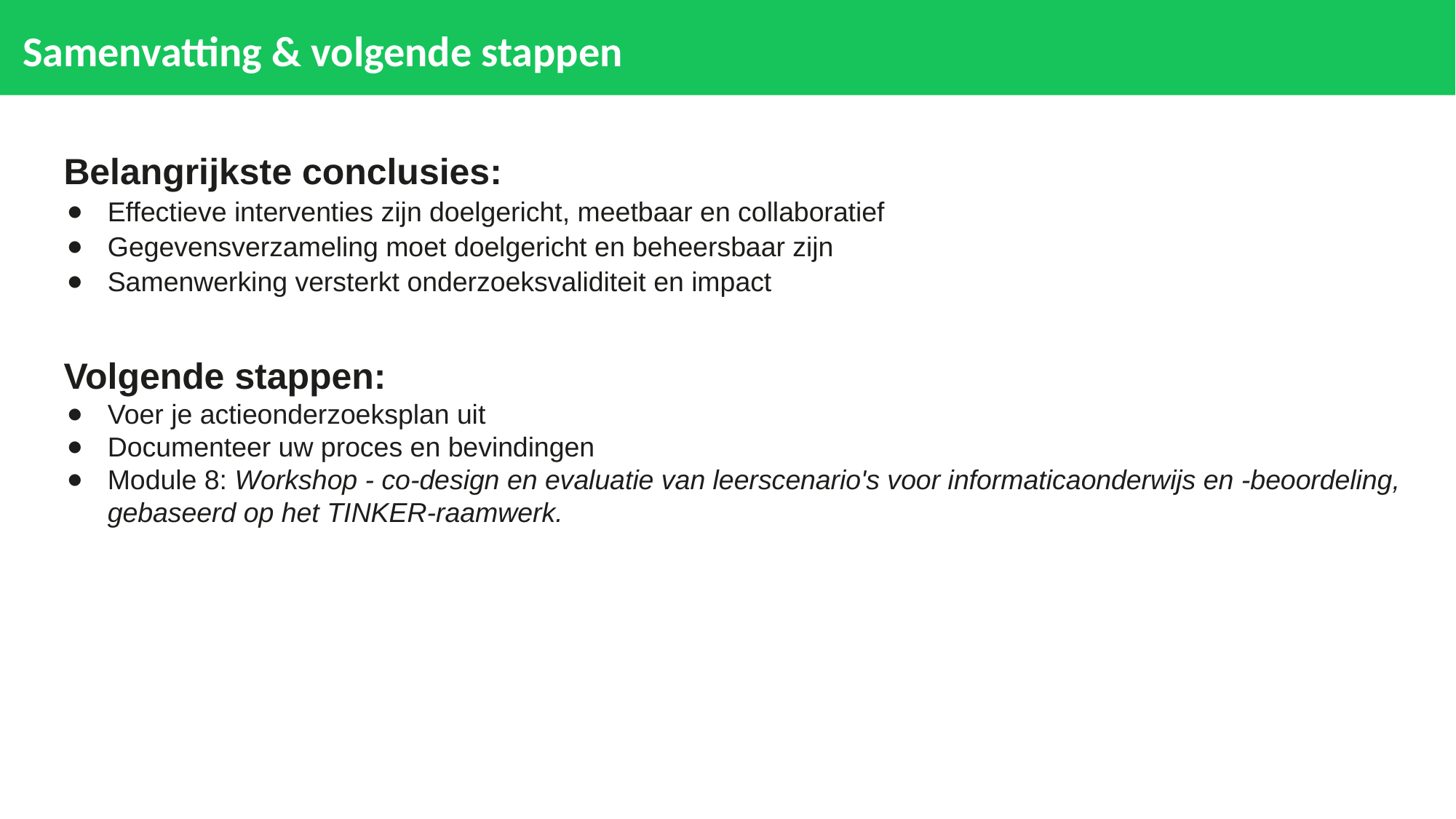

# Samenvatting & volgende stappen
Belangrijkste conclusies:
Effectieve interventies zijn doelgericht, meetbaar en collaboratief
Gegevensverzameling moet doelgericht en beheersbaar zijn
Samenwerking versterkt onderzoeksvaliditeit en impact

Volgende stappen:
Voer je actieonderzoeksplan uit
Documenteer uw proces en bevindingen
Module 8: Workshop - co-design en evaluatie van leerscenario's voor informaticaonderwijs en -beoordeling, gebaseerd op het TINKER-raamwerk.